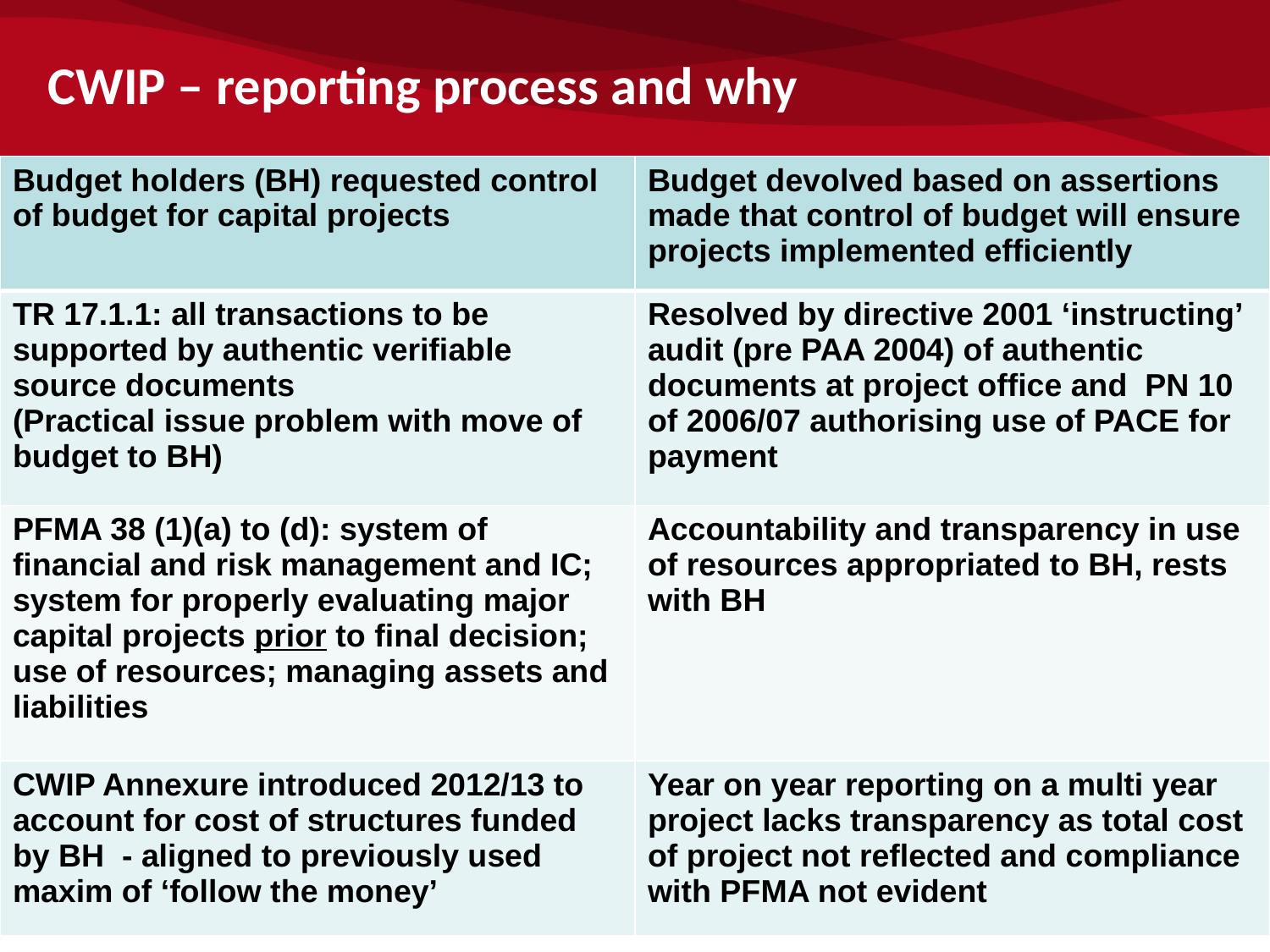

# CWIP – reporting process and why
| Budget holders (BH) requested control of budget for capital projects | Budget devolved based on assertions made that control of budget will ensure projects implemented efficiently |
| --- | --- |
| TR 17.1.1: all transactions to be supported by authentic verifiable source documents (Practical issue problem with move of budget to BH) | Resolved by directive 2001 ‘instructing’ audit (pre PAA 2004) of authentic documents at project office and PN 10 of 2006/07 authorising use of PACE for payment |
| PFMA 38 (1)(a) to (d): system of financial and risk management and IC; system for properly evaluating major capital projects prior to final decision; use of resources; managing assets and liabilities | Accountability and transparency in use of resources appropriated to BH, rests with BH |
| CWIP Annexure introduced 2012/13 to account for cost of structures funded by BH - aligned to previously used maxim of ‘follow the money’ | Year on year reporting on a multi year project lacks transparency as total cost of project not reflected and compliance with PFMA not evident |

21